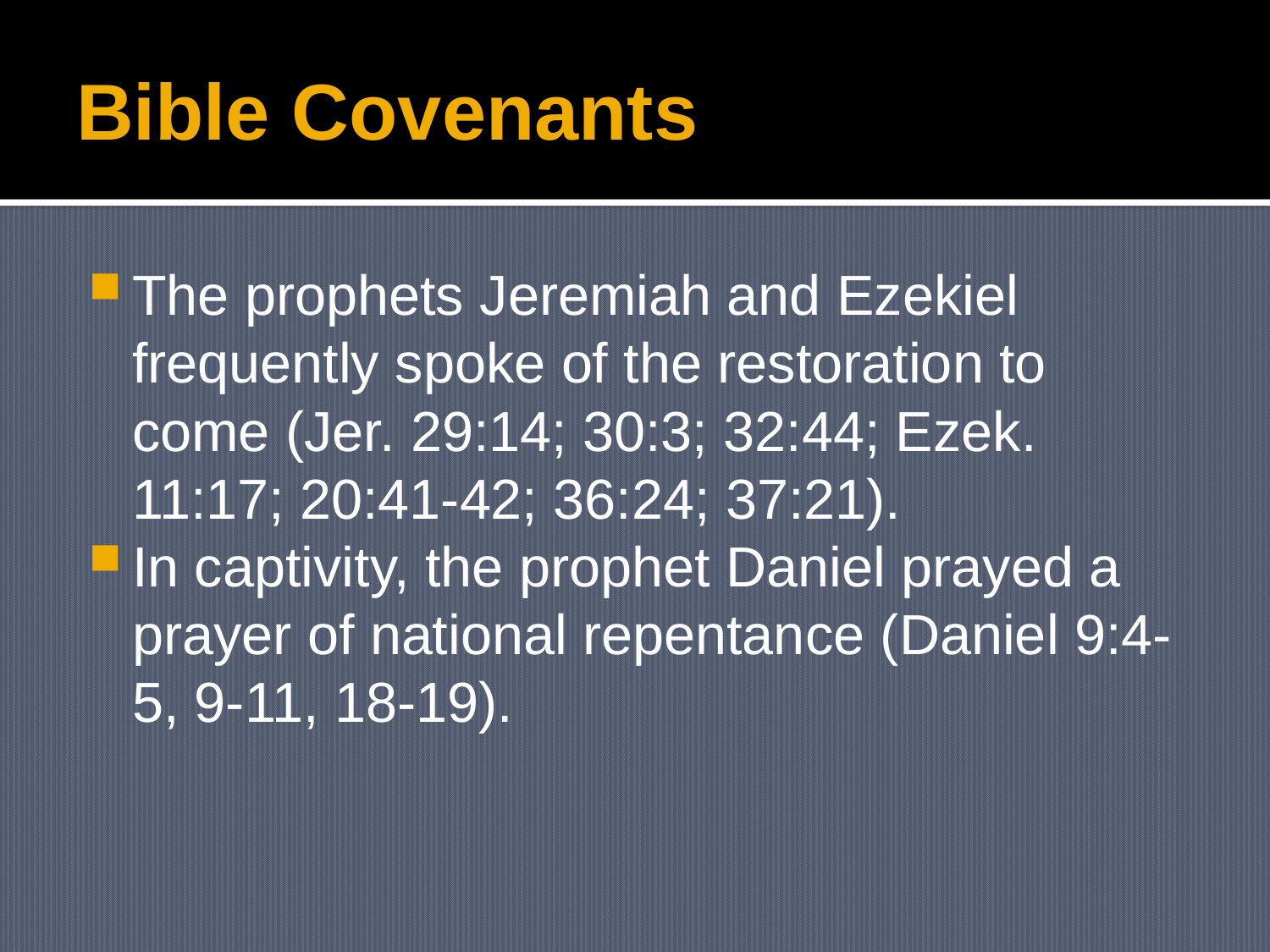

# Bible Covenants
The prophets Jeremiah and Ezekiel frequently spoke of the restoration to come (Jer. 29:14; 30:3; 32:44; Ezek. 11:17; 20:41-42; 36:24; 37:21).
In captivity, the prophet Daniel prayed a prayer of national repentance (Daniel 9:4-5, 9-11, 18-19).